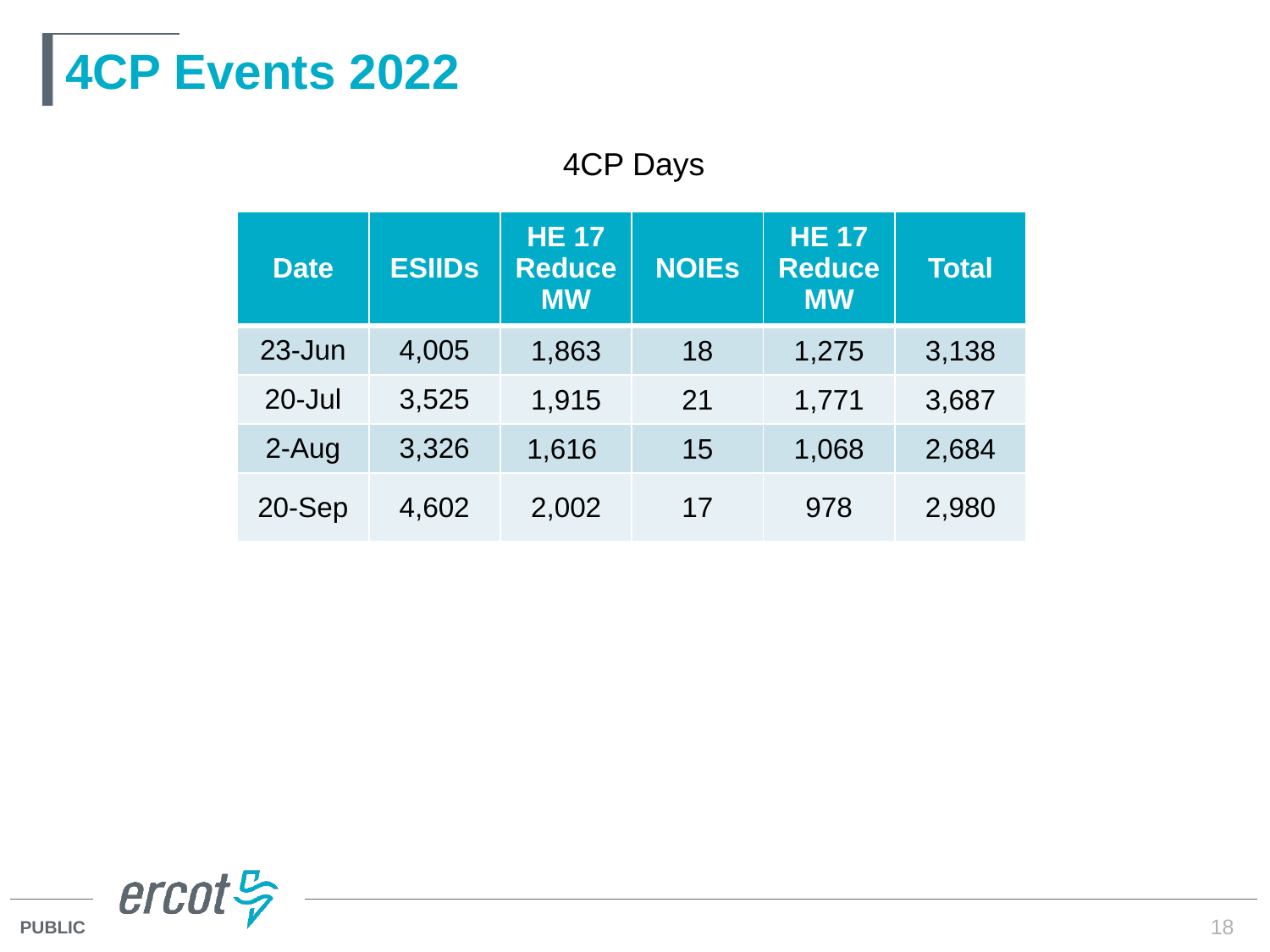

# 4CP Events 2022
4CP Days
| Date | ESIIDs | HE 17 Reduce MW | NOIEs | HE 17 Reduce MW | Total |
| --- | --- | --- | --- | --- | --- |
| 23-Jun | 4,005 | 1,863 | 18 | 1,275 | 3,138 |
| 20-Jul | 3,525 | 1,915 | 21 | 1,771 | 3,687 |
| 2-Aug | 3,326 | 1,616 | 15 | 1,068 | 2,684 |
| 20-Sep | 4,602 | 2,002 | 17 | 978 | 2,980 |
18